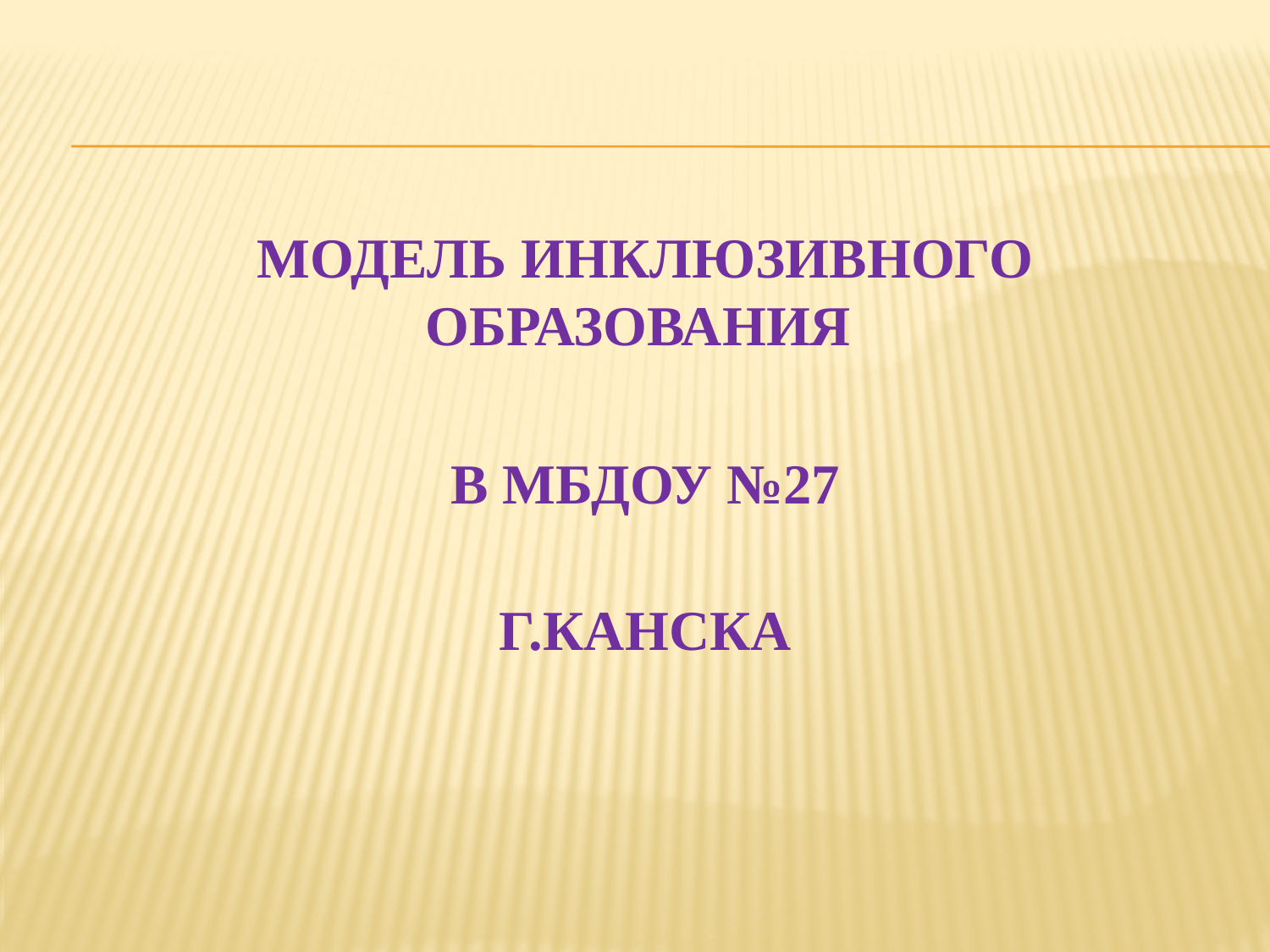

Модель инклюзивного образования

в МБДОУ №27
г.КАНСКА